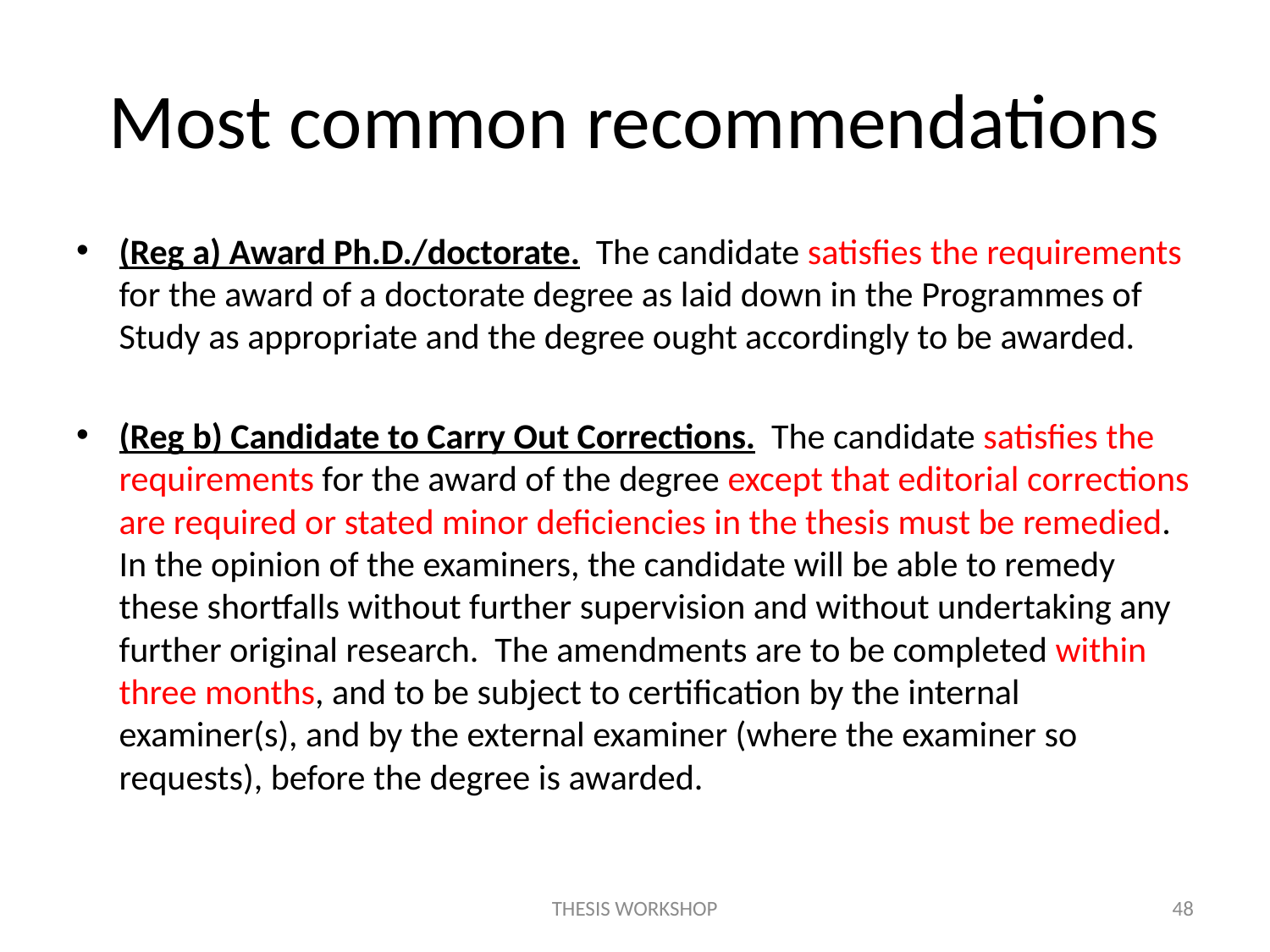

# Most common recommendations
(Reg a) Award Ph.D./doctorate.  The candidate satisfies the requirements for the award of a doctorate degree as laid down in the Programmes of Study as appropriate and the degree ought accordingly to be awarded.

(Reg b) Candidate to Carry Out Corrections.  The candidate satisfies the requirements for the award of the degree except that editorial corrections are required or stated minor deficiencies in the thesis must be remedied.  In the opinion of the examiners, the candidate will be able to remedy these shortfalls without further supervision and without undertaking any further original research.  The amendments are to be completed within three months, and to be subject to certification by the internal examiner(s), and by the external examiner (where the examiner so requests), before the degree is awarded.

THESIS WORKSHOP
48